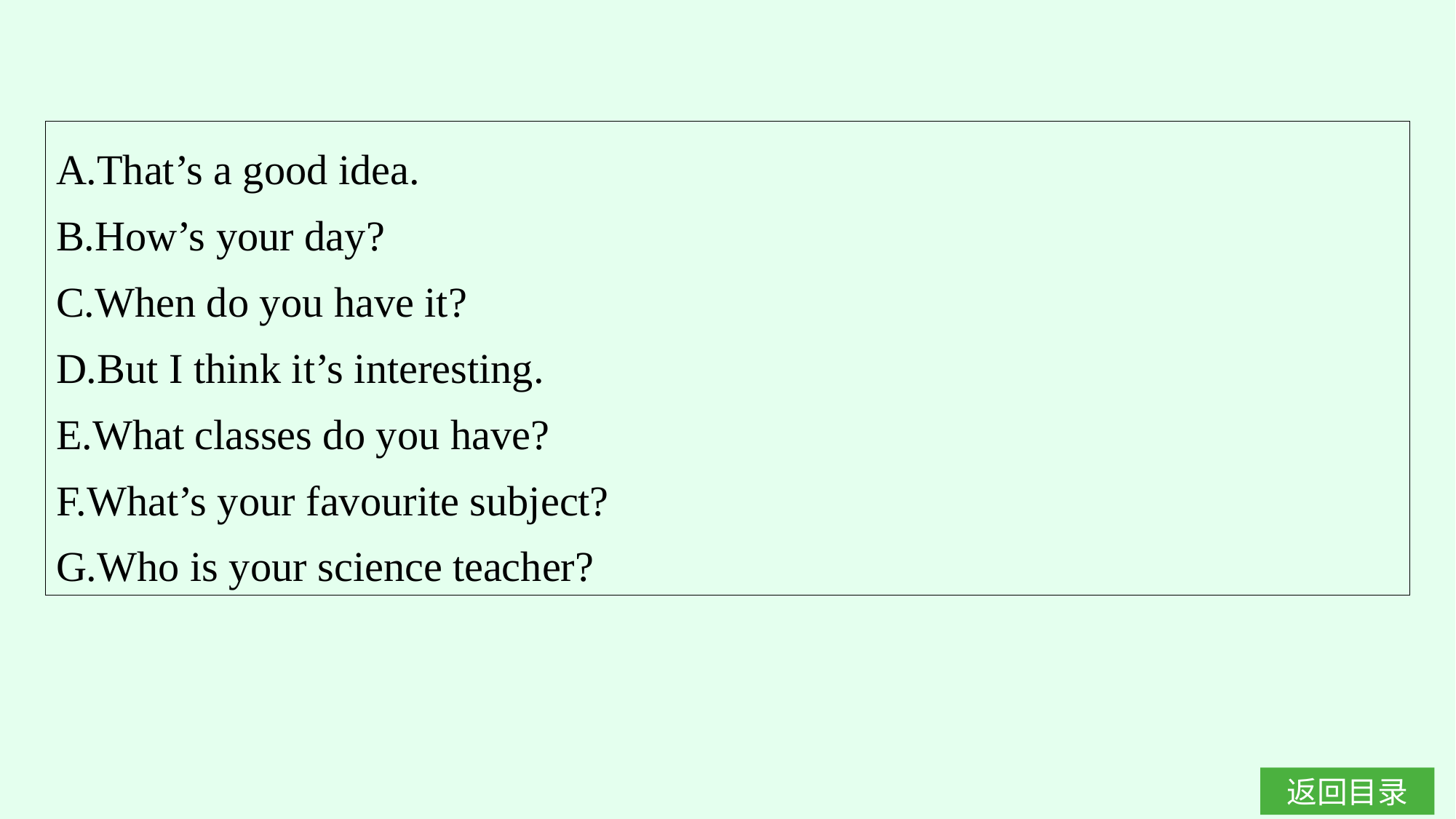

A.That’s a good idea.
B.How’s your day?
C.When do you have it?
D.But I think it’s interesting.
E.What classes do you have?
F.What’s your favourite subject?
G.Who is your science teacher?